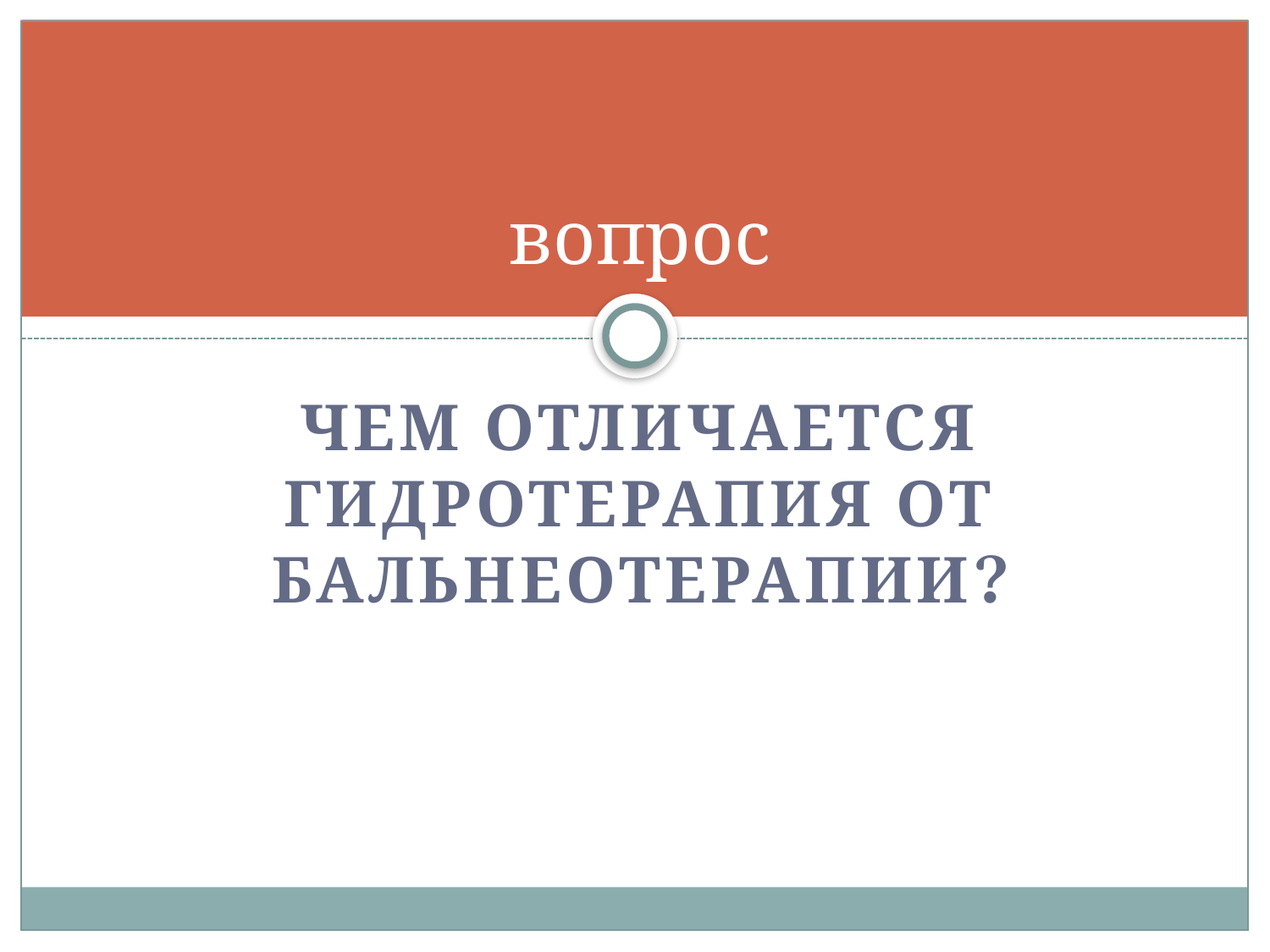

# вопрос
Чем отличается гидротерапия от бальнеотерапии?